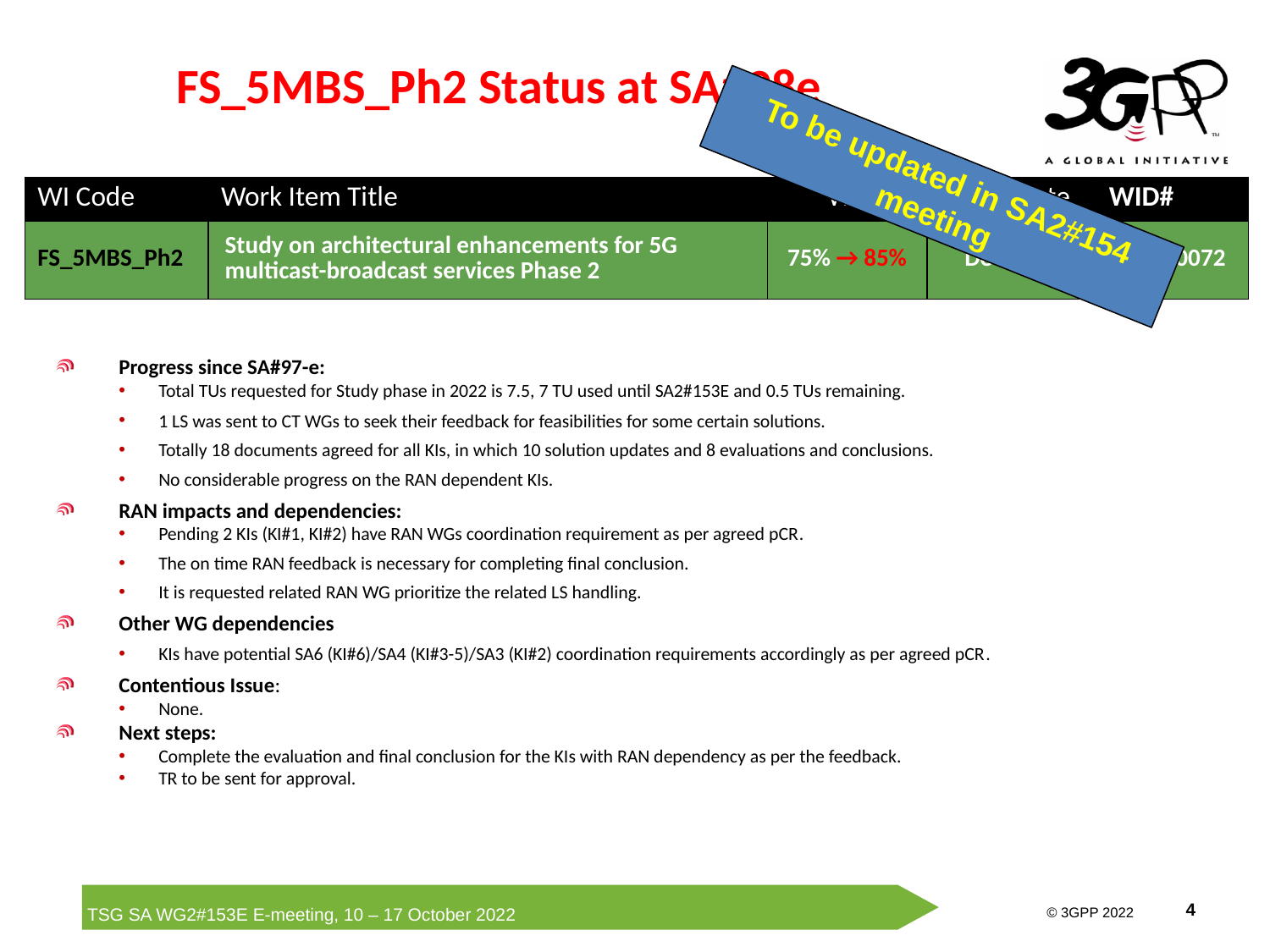

# FS_5MBS_Ph2 Status at SA#98e
To be updated in SA2#154 meeting
| WI Code | Work Item Title | WP | Target Date | WID# |
| --- | --- | --- | --- | --- |
| FS\_5MBS\_Ph2 | Study on architectural enhancements for 5G multicast-broadcast services Phase 2 | 75% → 85% | Dec 2022 | SP-220072 |
Progress since SA#97-e:
Total TUs requested for Study phase in 2022 is 7.5, 7 TU used until SA2#153E and 0.5 TUs remaining.
1 LS was sent to CT WGs to seek their feedback for feasibilities for some certain solutions.
Totally 18 documents agreed for all KIs, in which 10 solution updates and 8 evaluations and conclusions.
No considerable progress on the RAN dependent KIs.
RAN impacts and dependencies:
Pending 2 KIs (KI#1, KI#2) have RAN WGs coordination requirement as per agreed pCR.
The on time RAN feedback is necessary for completing final conclusion.
It is requested related RAN WG prioritize the related LS handling.
Other WG dependencies
KIs have potential SA6 (KI#6)/SA4 (KI#3-5)/SA3 (KI#2) coordination requirements accordingly as per agreed pCR.
Contentious Issue:
None.
Next steps:
Complete the evaluation and final conclusion for the KIs with RAN dependency as per the feedback.
TR to be sent for approval.